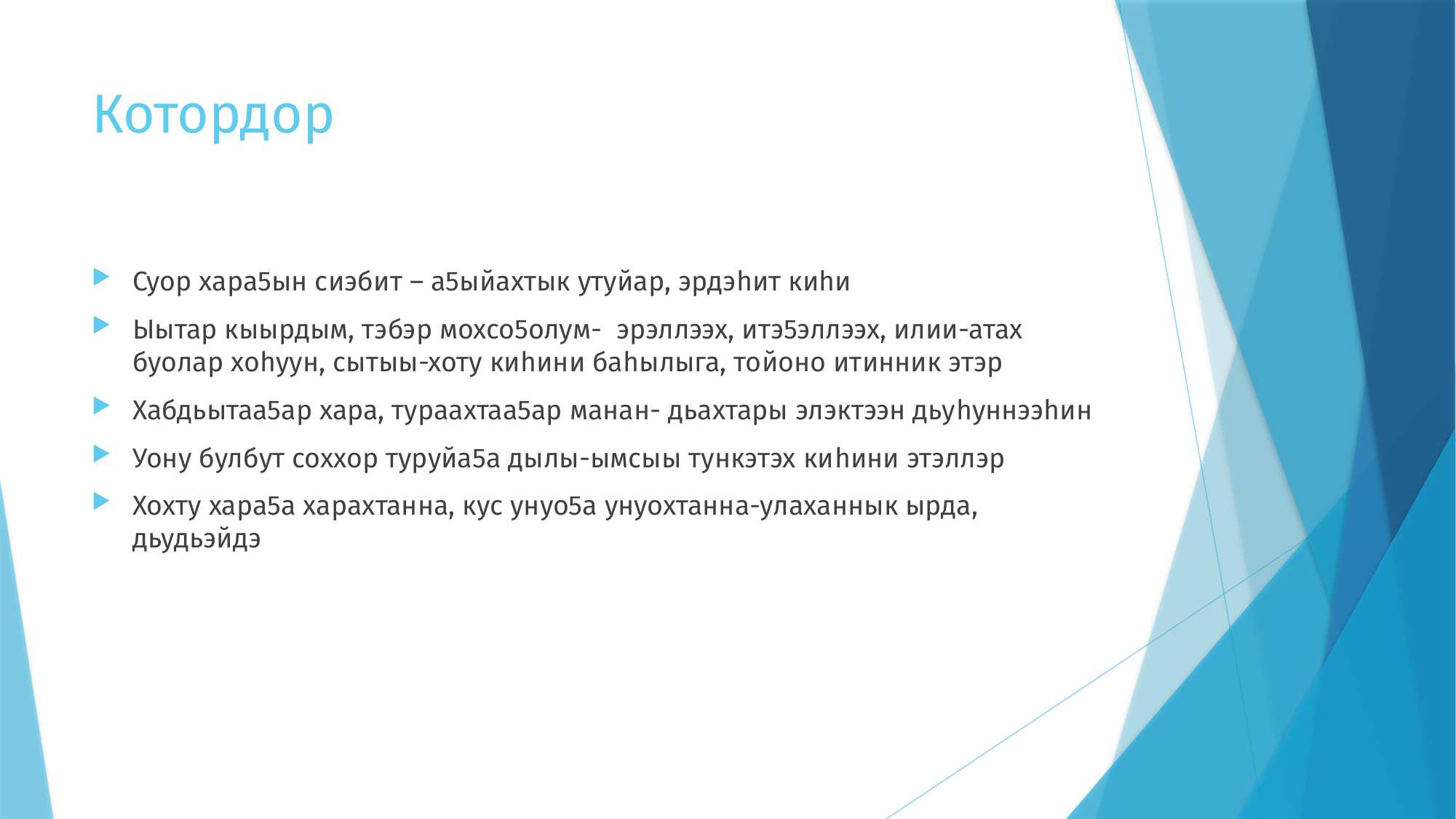

# Котордор
Суор хара5ын сиэбит – а5ыйахтык утуйар, эрдэhит киhи
Ыытар кыырдым, тэбэр мохсо5олум-  эрэллээх, итэ5эллээх, илии-атах буолар хоhуун, сытыы-хоту киhини баhылыга, тойоно итинник этэр
Хабдьытаа5ар хара, тураахтаа5ар манан- дьахтары элэктээн дьуhуннээhин
Уону булбут соххор туруйа5а дылы-ымсыы тункэтэх киhини этэллэр
Хохту хара5а харахтанна, кус унуо5а унуохтанна-улаханнык ырда, дьудьэйдэ